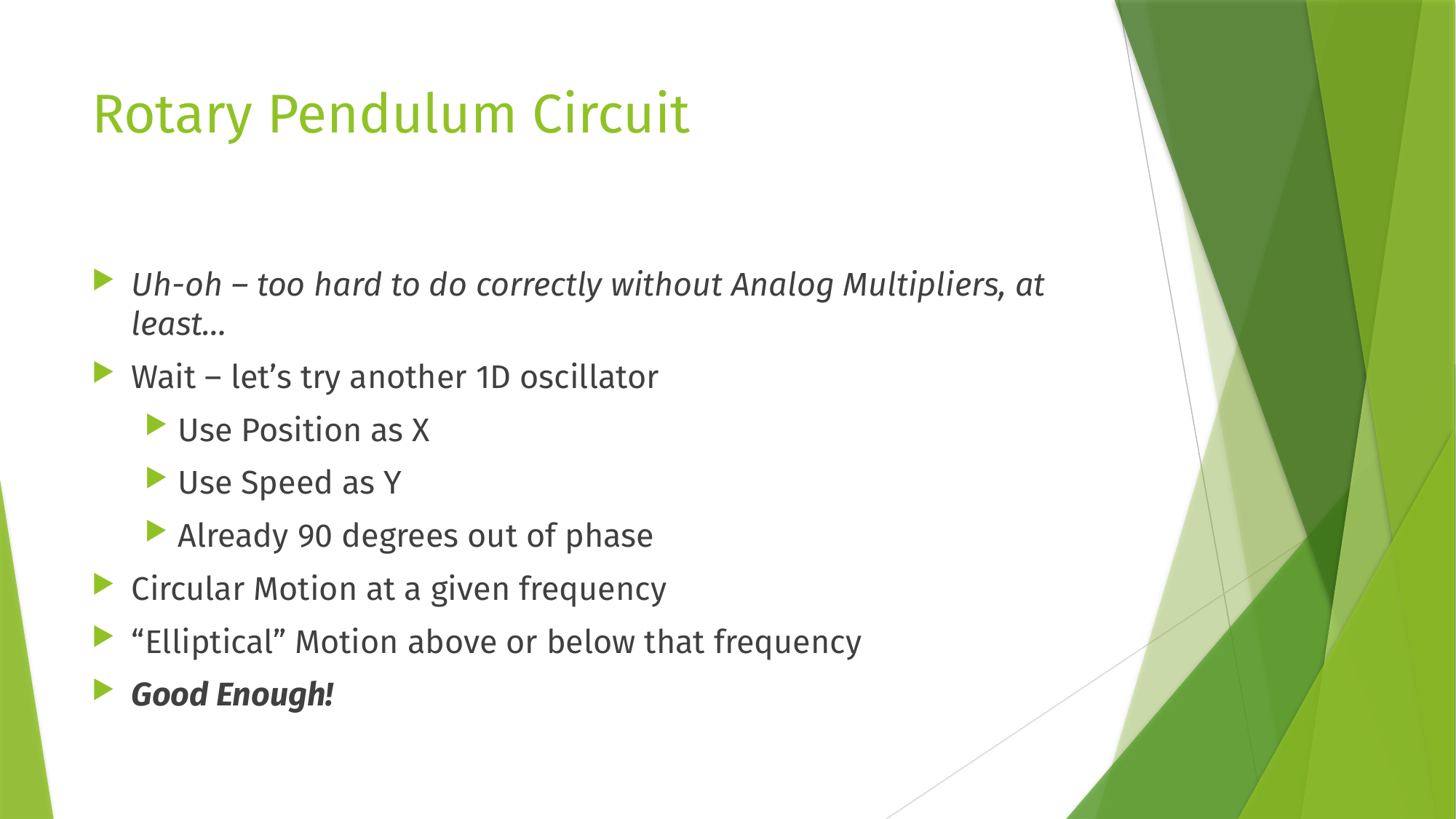

# Rotary Pendulum Circuit
Uh-oh – too hard to do correctly without Analog Multipliers, at least…
Wait – let’s try another 1D oscillator
Use Position as X
Use Speed as Y
Already 90 degrees out of phase
Circular Motion at a given frequency
“Elliptical” Motion above or below that frequency
Good Enough!